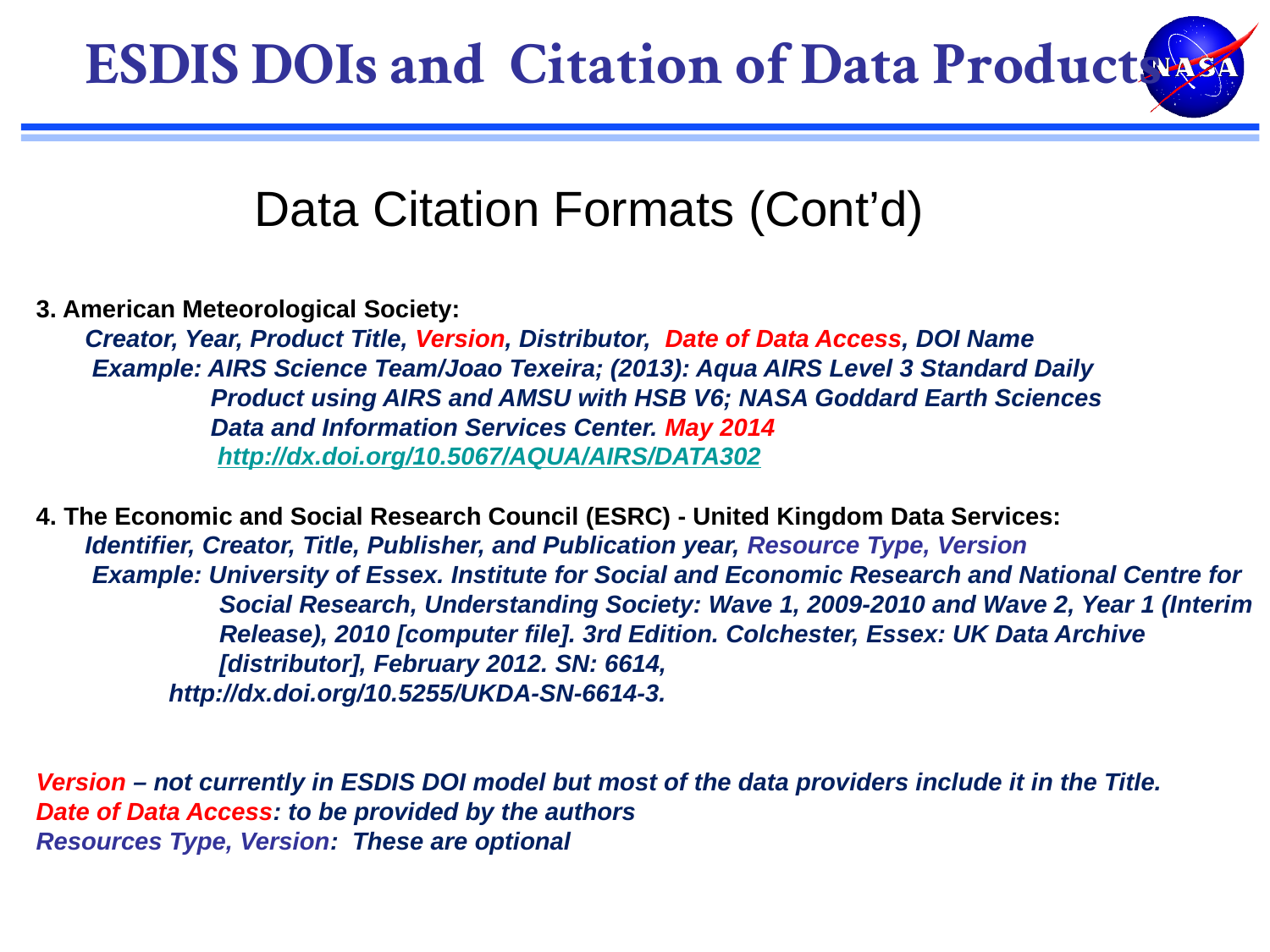

# ESDIS DOIs and  Citation of Data Products
Data Citation Formats (Cont’d)
3. American Meteorological Society:
       Creator, Year, Product Title, Version, Distributor,  Date of Data Access, DOI Name
        Example: AIRS Science Team/Joao Texeira; (2013): Aqua AIRS Level 3 Standard Daily
                         Product using AIRS and AMSU with HSB V6; NASA Goddard Earth Sciences
                         Data and Information Services Center. May 2014
                          http://dx.doi.org/10.5067/AQUA/AIRS/DATA302

4. The Economic and Social Research Council (ESRC) - United Kingdom Data Services:
       Identifier, Creator, Title, Publisher, and Publication year, Resource Type, Version
        Example: University of Essex. Institute for Social and Economic Research and National Centre for Social Research, Understanding Society: Wave 1, 2009-2010 and Wave 2, Year 1 (Interim Release), 2010 [computer file]. 3rd Edition. Colchester, Essex: UK Data Archive [distributor], February 2012. SN: 6614,
                   http://dx.doi.org/10.5255/UKDA-SN-6614-3.

Version – not currently in ESDIS DOI model but most of the data providers include it in the Title.
Date of Data Access: to be provided by the authors
Resources Type, Version:  These are optional